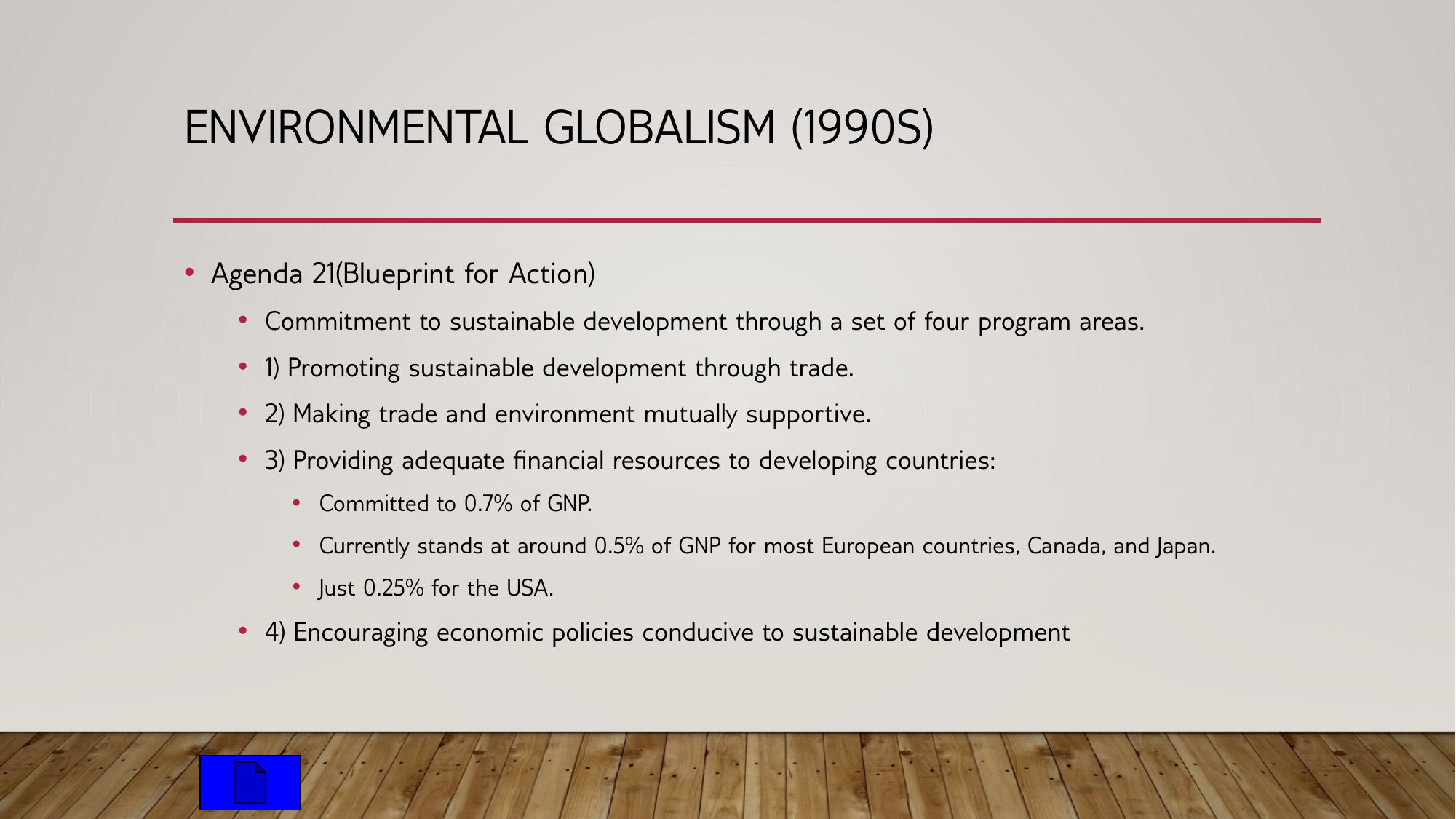

# Environmental Globalism (1990s)
Agenda 21(Blueprint for Action)
Commitment to sustainable development through a set of four program areas.
1) Promoting sustainable development through trade.
2) Making trade and environment mutually supportive.
3) Providing adequate financial resources to developing countries:
Committed to 0.7% of GNP.
Currently stands at around 0.5% of GNP for most European countries, Canada, and Japan.
Just 0.25% for the USA.
4) Encouraging economic policies conducive to sustainable development